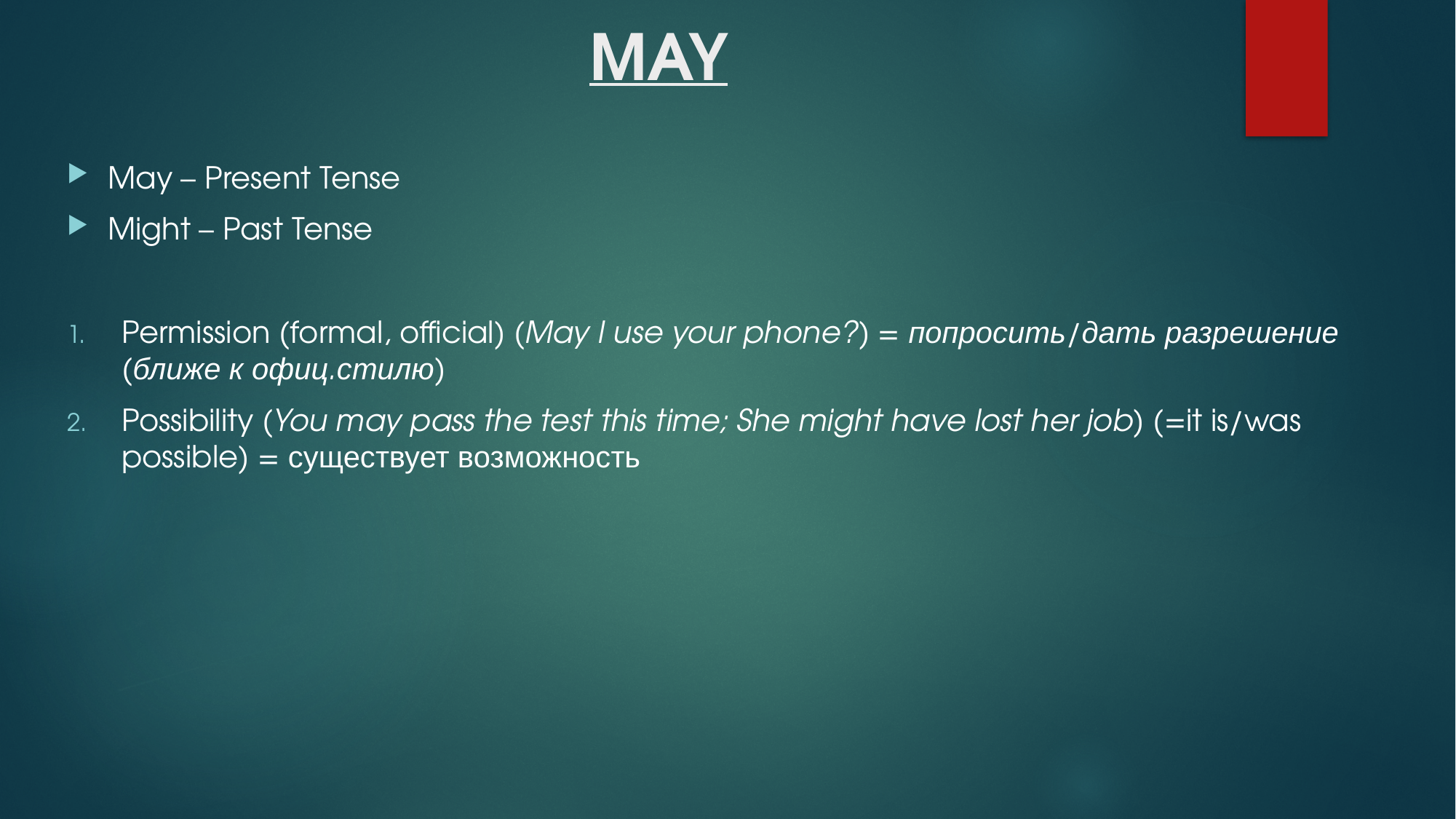

# MAY
May – Present Tense
Might – Past Tense

Permission (formal, official) (May I use your phone?) = попросить/дать разрешение (ближе к офиц.стилю)
Possibility (You may pass the test this time; She might have lost her job) (=it is/was possible) = существует возможность